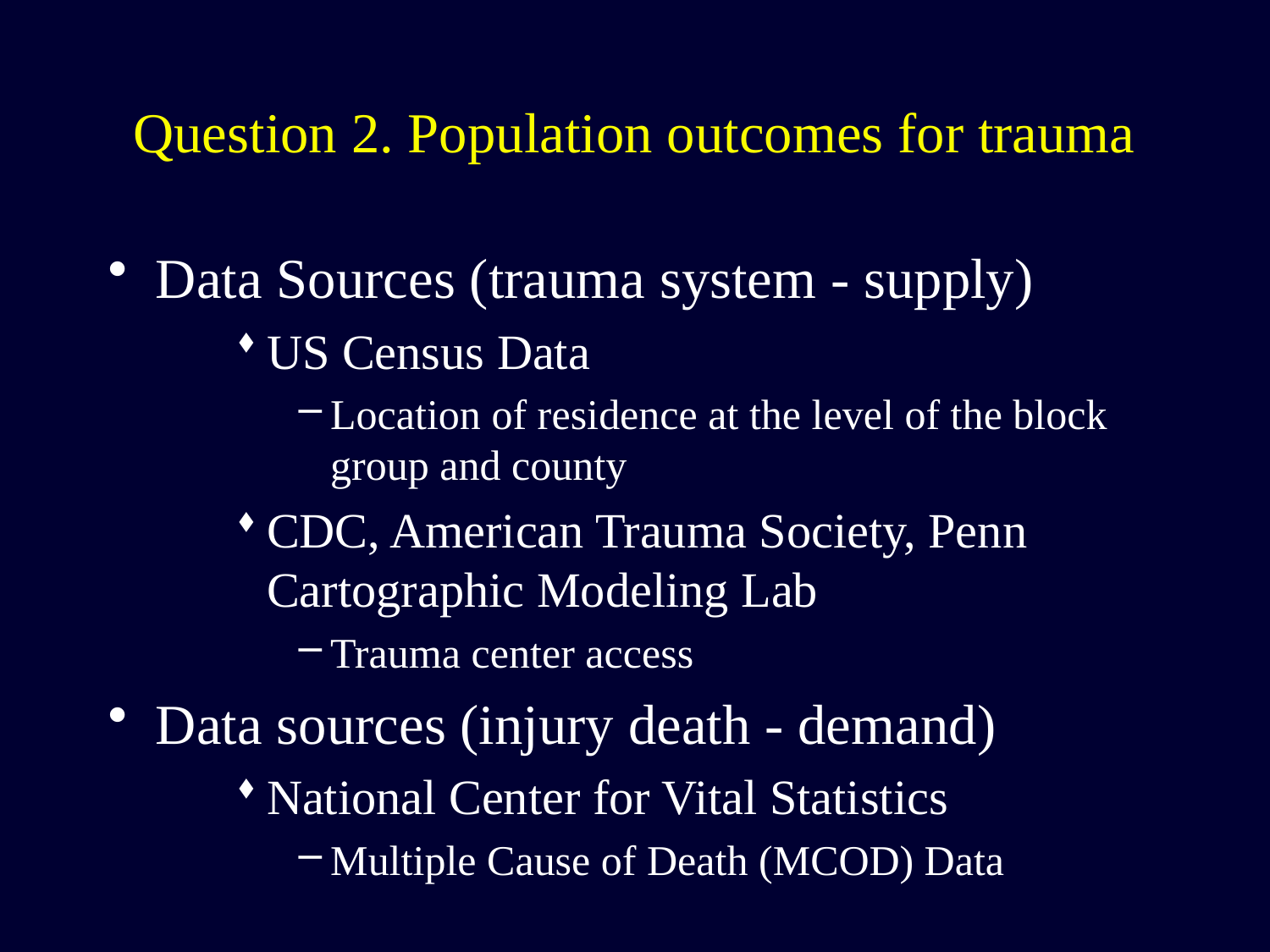

# Question 2. Population outcomes for trauma
Data Sources (trauma system - supply)
US Census Data
Location of residence at the level of the block group and county
CDC, American Trauma Society, Penn Cartographic Modeling Lab
Trauma center access
Data sources (injury death - demand)
National Center for Vital Statistics
Multiple Cause of Death (MCOD) Data